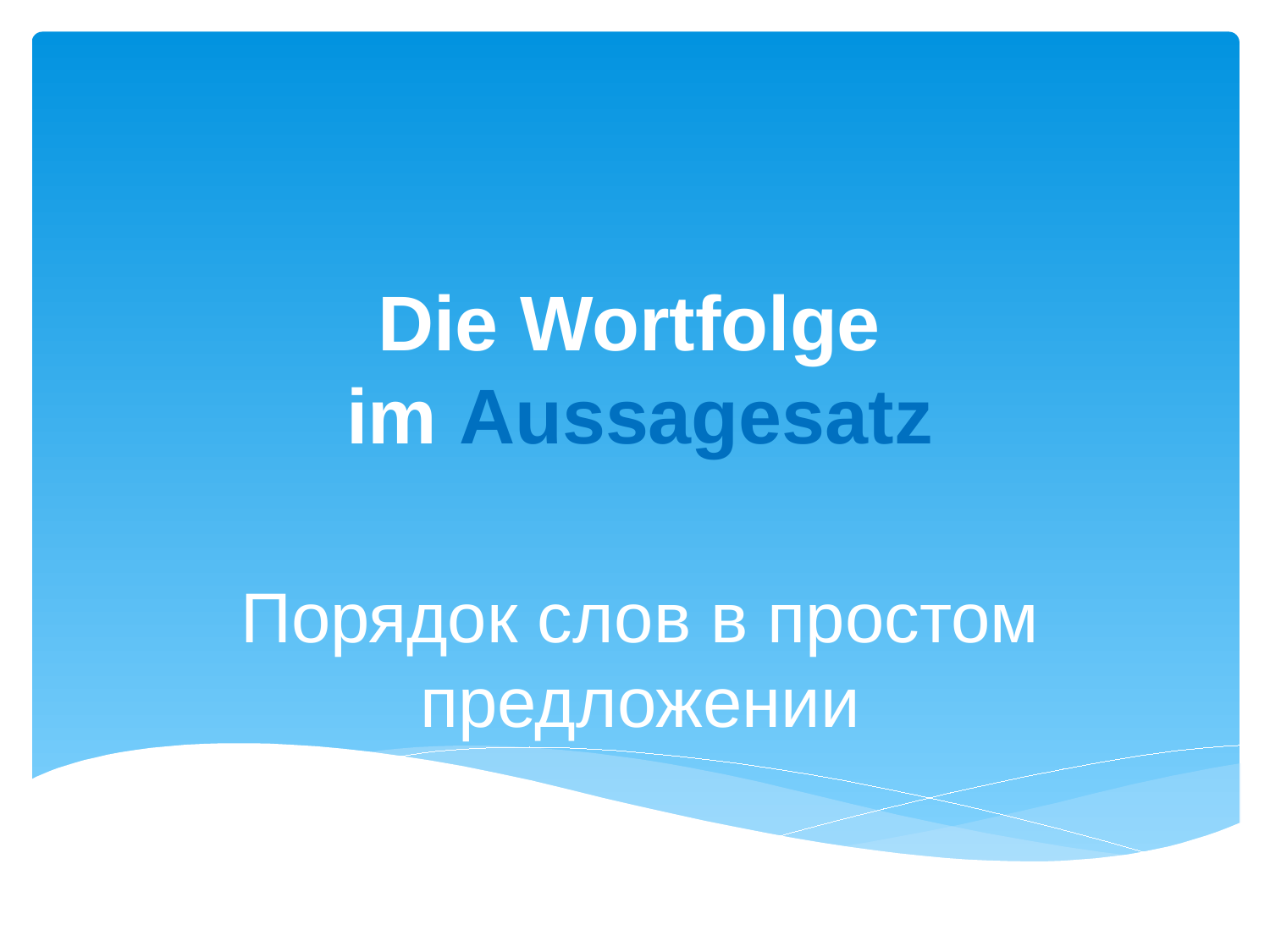

# Die Wortfolge im Aussagesatz
Порядок слов в простом предложении